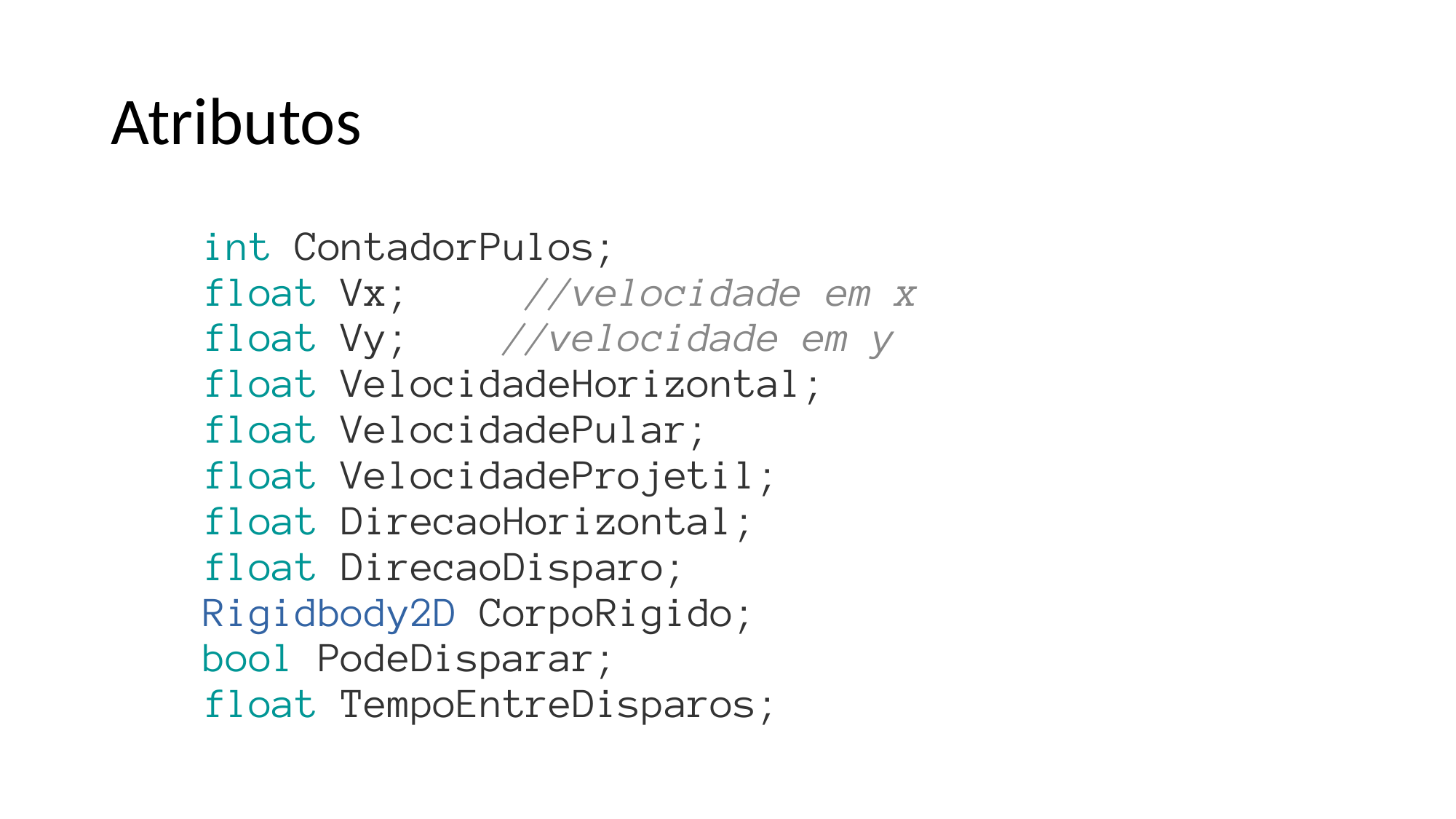

# Atributos
    int ContadorPulos;
    float Vx;     //velocidade em x
    float Vy;    //velocidade em y
    float VelocidadeHorizontal;
    float VelocidadePular;
    float VelocidadeProjetil;
    float DirecaoHorizontal; 
    float DirecaoDisparo;
    Rigidbody2D CorpoRigido;
    bool PodeDisparar;
    float TempoEntreDisparos;